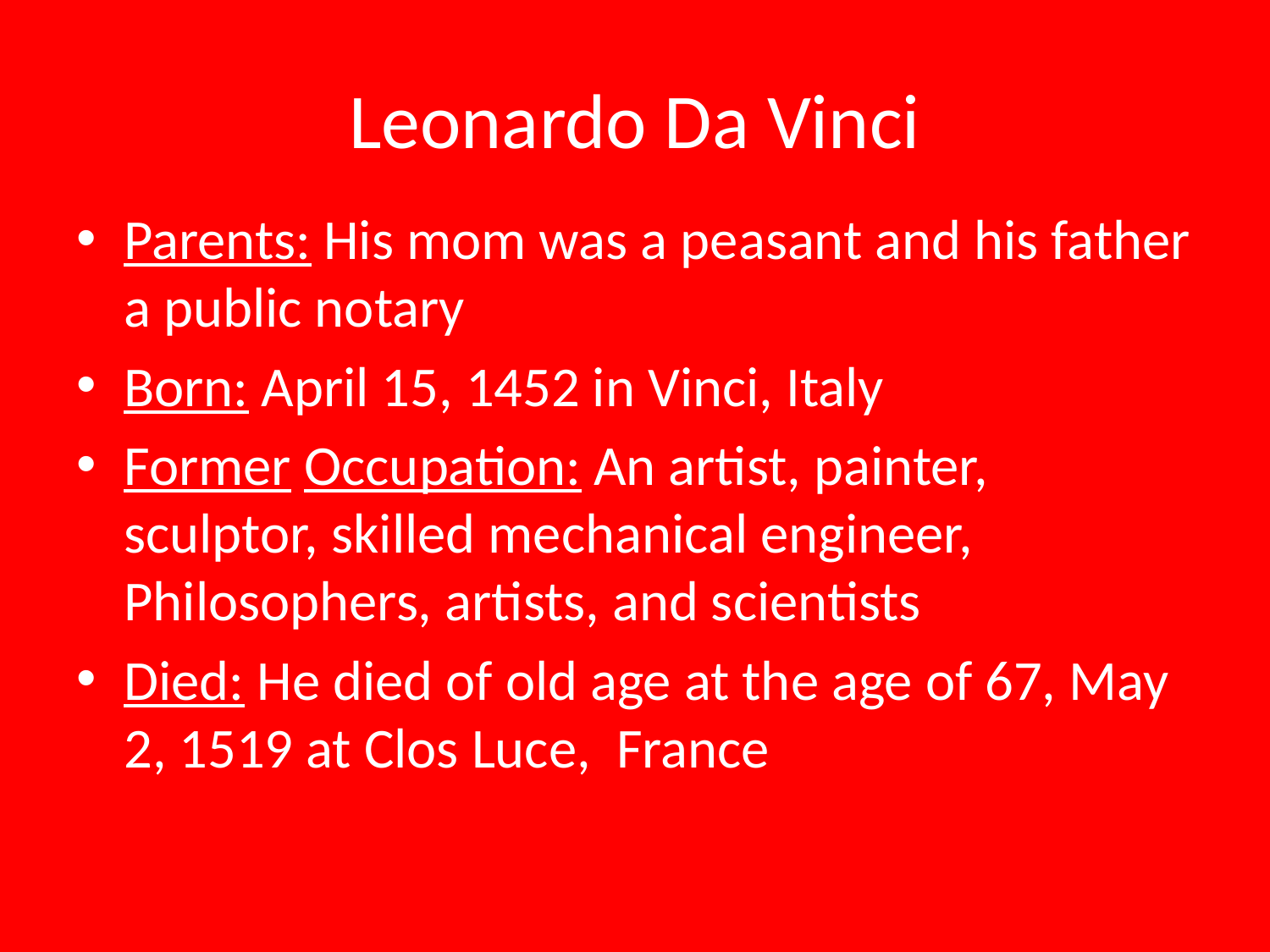

# Leonardo Da Vinci
Parents: His mom was a peasant and his father a public notary
Born: April 15, 1452 in Vinci, Italy
Former Occupation: An artist, painter, sculptor, skilled mechanical engineer, Philosophers, artists, and scientists
Died: He died of old age at the age of 67, May 2, 1519 at Clos Luce,  France